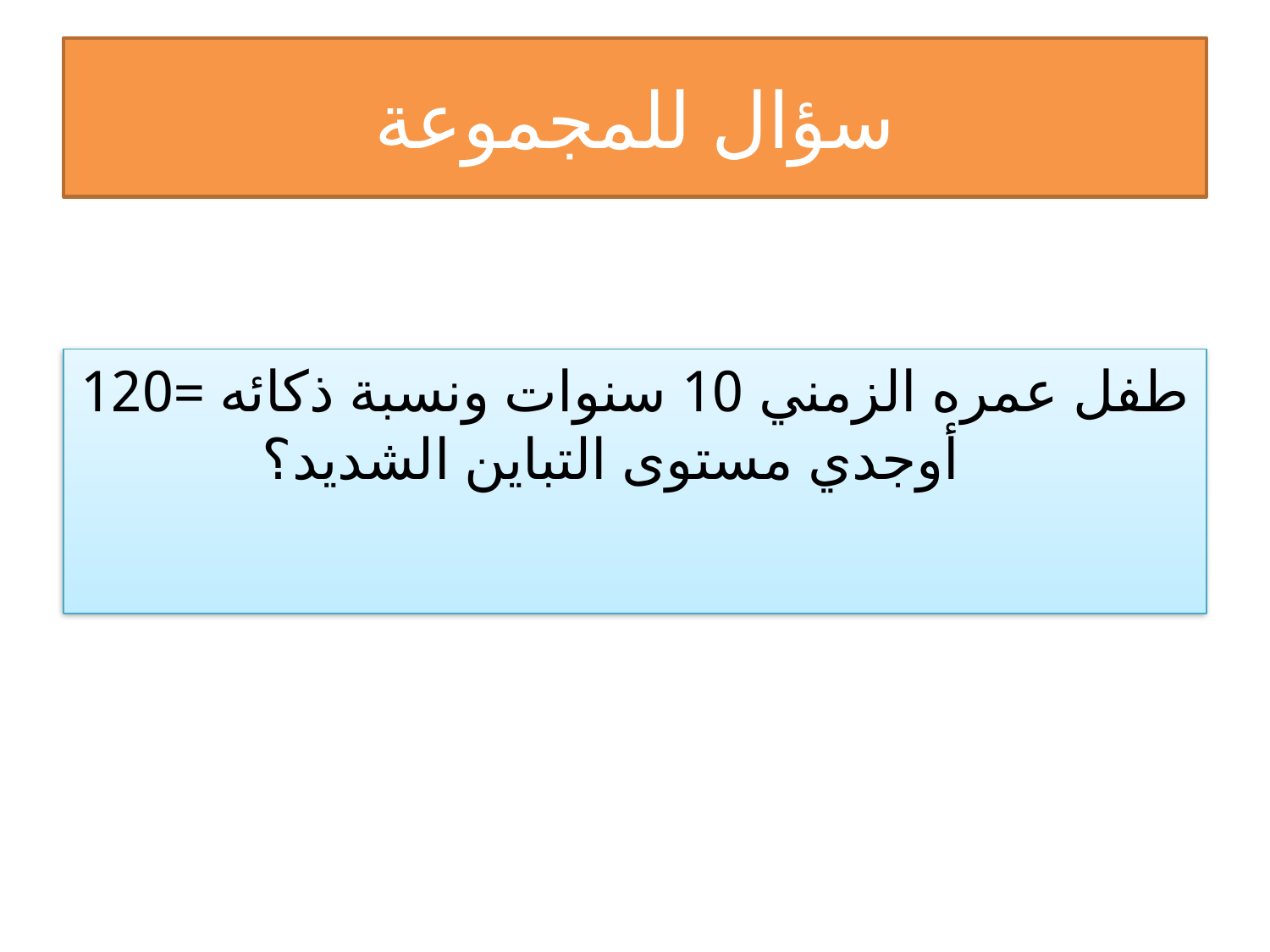

# سؤال للمجموعة
طفل عمره الزمني 10 سنوات ونسبة ذكائه =120 أوجدي مستوى التباين الشديد؟